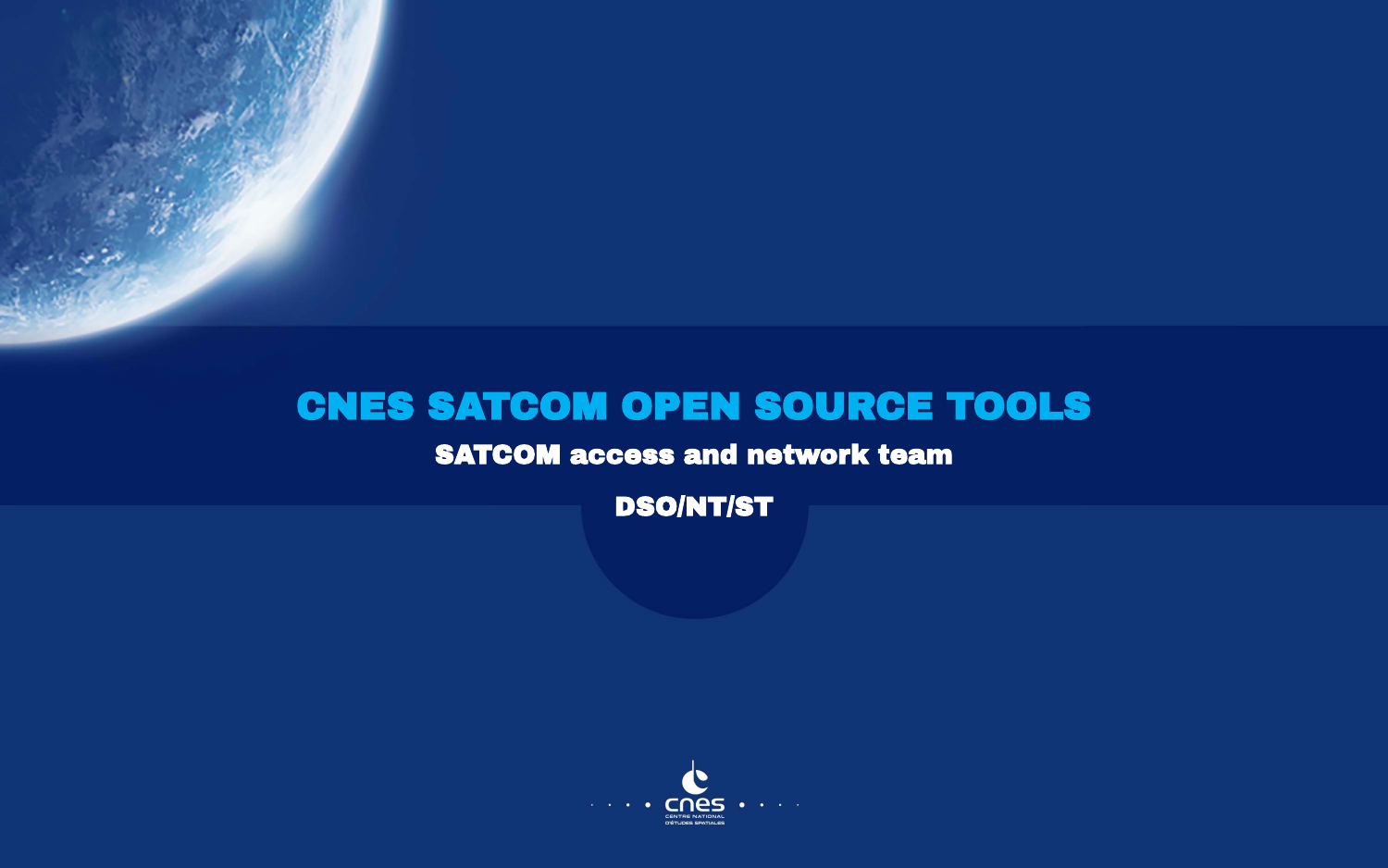

#
CNES SATCOM OPEN SOURCE TOOLS
SATCOM access and network team
DSO/NT/ST